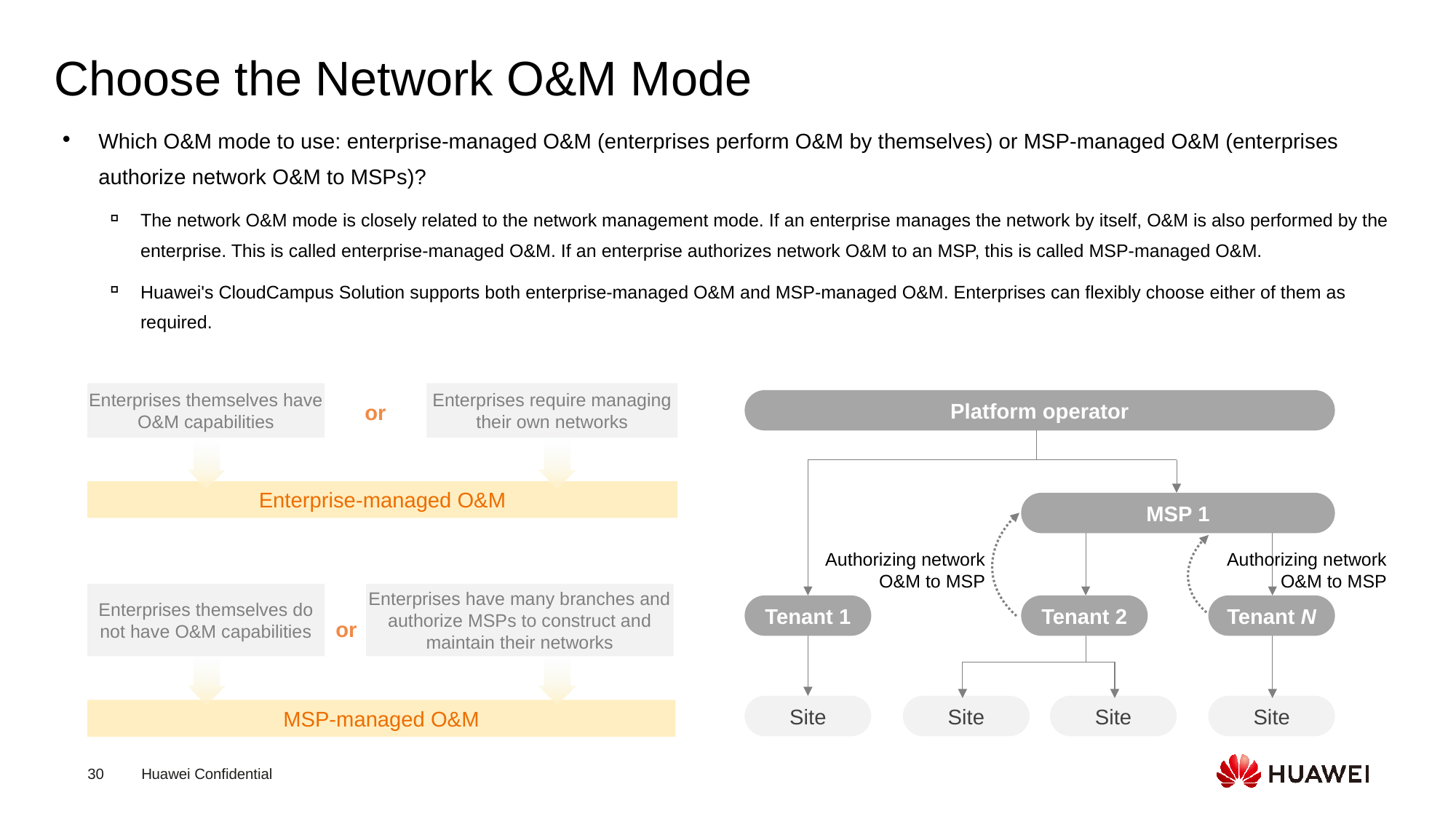

# Choose the Network O&M Mode
Which O&M mode to use: enterprise-managed O&M (enterprises perform O&M by themselves) or MSP-managed O&M (enterprises authorize network O&M to MSPs)?
The network O&M mode is closely related to the network management mode. If an enterprise manages the network by itself, O&M is also performed by the enterprise. This is called enterprise-managed O&M. If an enterprise authorizes network O&M to an MSP, this is called MSP-managed O&M.
Huawei's CloudCampus Solution supports both enterprise-managed O&M and MSP-managed O&M. Enterprises can flexibly choose either of them as required.
Enterprises themselves have O&M capabilities
Enterprises require managing their own networks
Platform operator
or

Enterprise-managed O&M
MSP 1

Authorizing network O&M to MSP
Authorizing network O&M to MSP
Enterprises themselves do not have O&M capabilities
Enterprises have many branches and authorize MSPs to construct and maintain their networks
Tenant 1
Tenant 2
Tenant N
or

Site
Site
Site
Site
MSP-managed O&M